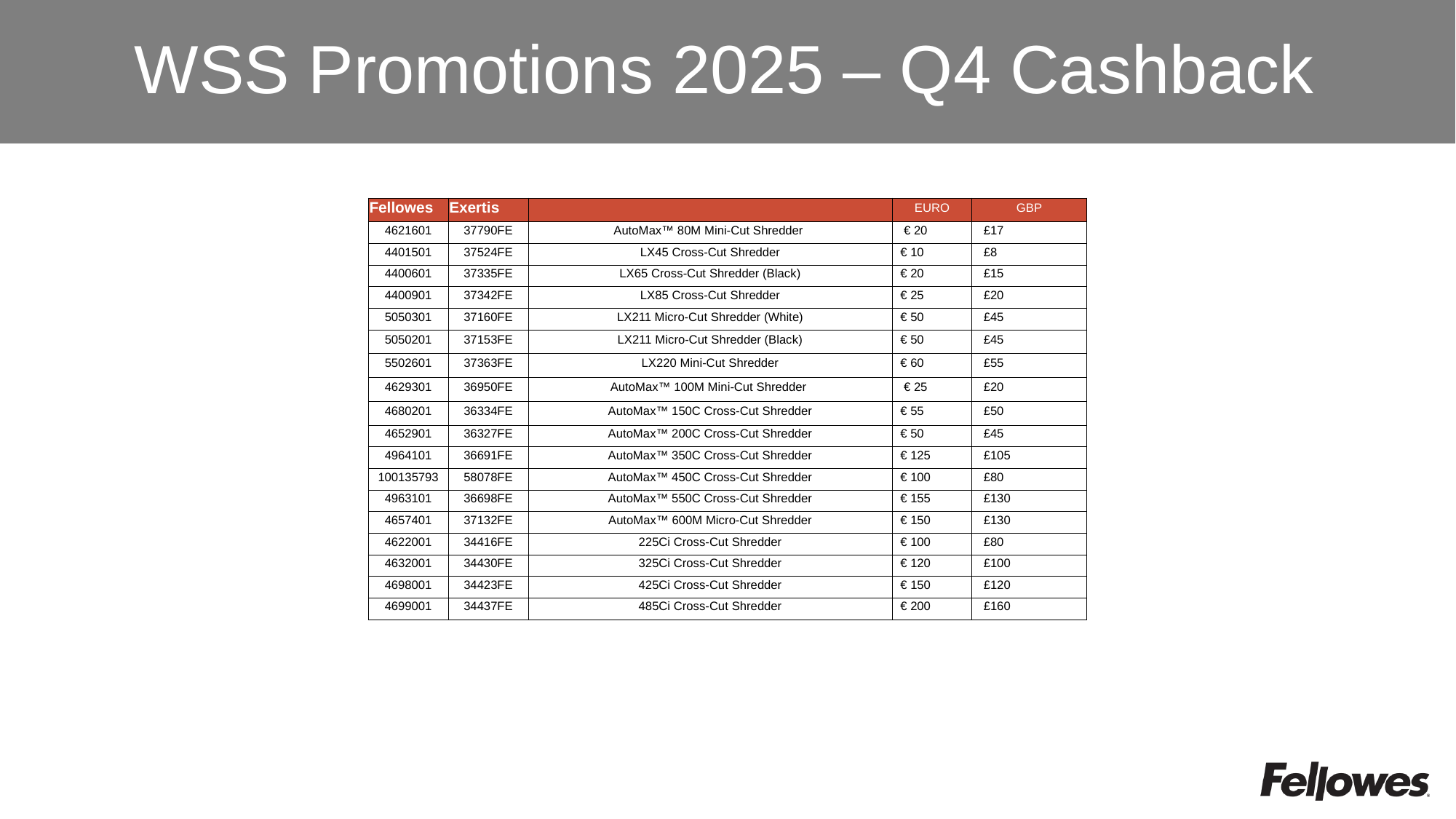

WSS Promotions 2025 – Q4 Cashback
| Fellowes | Exertis |  | EURO | GBP |
| --- | --- | --- | --- | --- |
| 4621601 | 37790FE | AutoMax™ 80M Mini-Cut Shredder | € 20 | £17 |
| 4401501 | 37524FE | LX45 Cross-Cut Shredder | € 10 | £8 |
| 4400601 | 37335FE | LX65 Cross-Cut Shredder (Black) | € 20 | £15 |
| 4400901 | 37342FE | LX85 Cross-Cut Shredder | € 25 | £20 |
| 5050301 | 37160FE | LX211 Micro-Cut Shredder (White) | € 50 | £45 |
| 5050201 | 37153FE | LX211 Micro-Cut Shredder (Black) | € 50 | £45 |
| 5502601 | 37363FE | LX220 Mini-Cut Shredder | € 60 | £55 |
| 4629301 | 36950FE | AutoMax™ 100M Mini-Cut Shredder | € 25 | £20 |
| 4680201 | 36334FE | AutoMax™ 150C Cross-Cut Shredder | € 55 | £50 |
| 4652901 | 36327FE | AutoMax™ 200C Cross-Cut Shredder | € 50 | £45 |
| 4964101 | 36691FE | AutoMax™ 350C Cross-Cut Shredder | € 125 | £105 |
| 100135793 | 58078FE | AutoMax™ 450C Cross-Cut Shredder | € 100 | £80 |
| 4963101 | 36698FE | AutoMax™ 550C Cross-Cut Shredder | € 155 | £130 |
| 4657401 | 37132FE | AutoMax™ 600M Micro-Cut Shredder | € 150 | £130 |
| 4622001 | 34416FE | 225Ci Cross-Cut Shredder | € 100 | £80 |
| 4632001 | 34430FE | 325Ci Cross-Cut Shredder | € 120 | £100 |
| 4698001 | 34423FE | 425Ci Cross-Cut Shredder | € 150 | £120 |
| 4699001 | 34437FE | 485Ci Cross-Cut Shredder | € 200 | £160 |